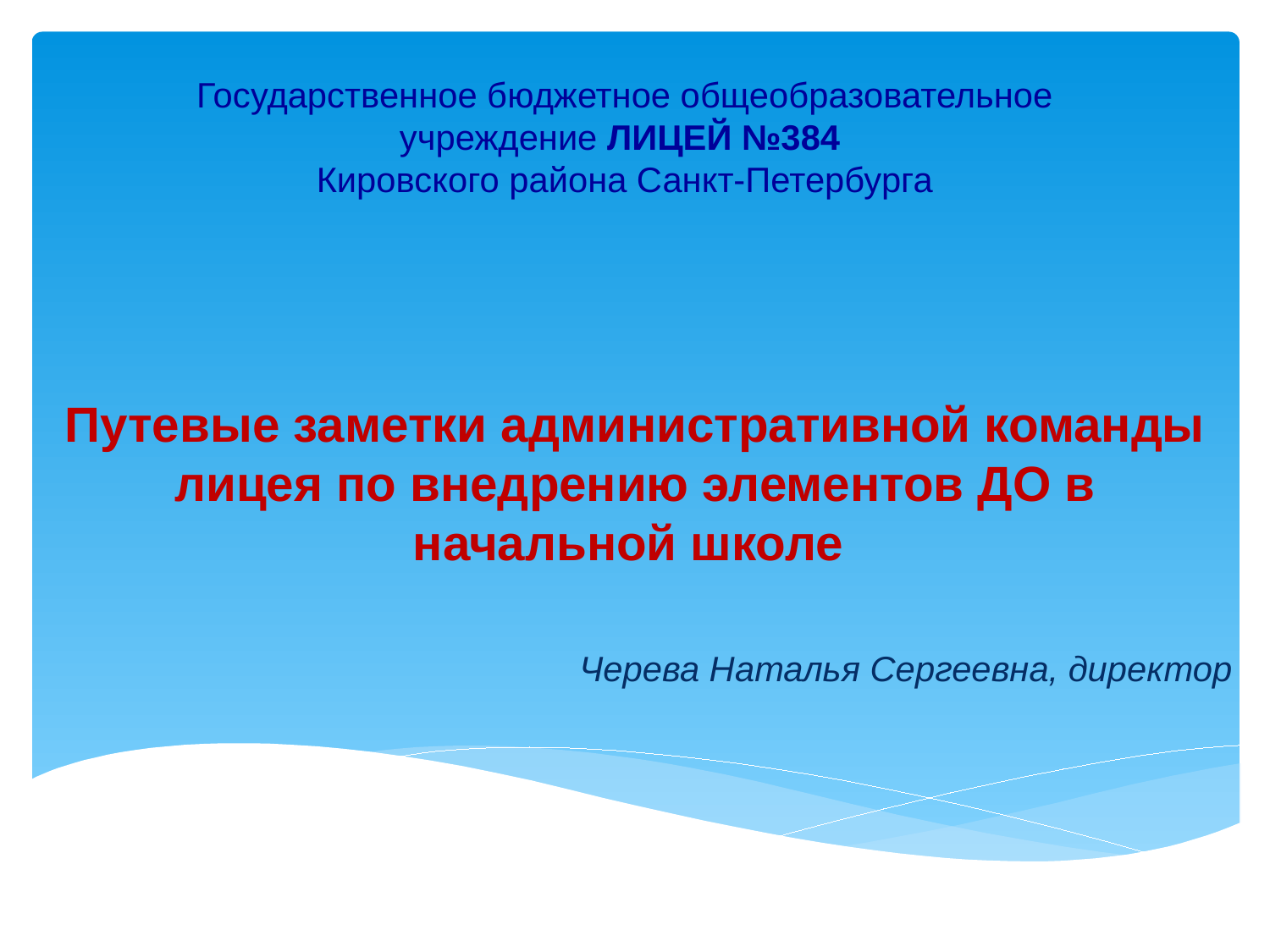

# Государственное бюджетное общеобразовательное учреждение ЛИЦЕЙ №384 Кировского района Санкт-Петербурга
Путевые заметки административной команды лицея по внедрению элементов ДО в начальной школе

Черева Наталья Сергеевна, директор